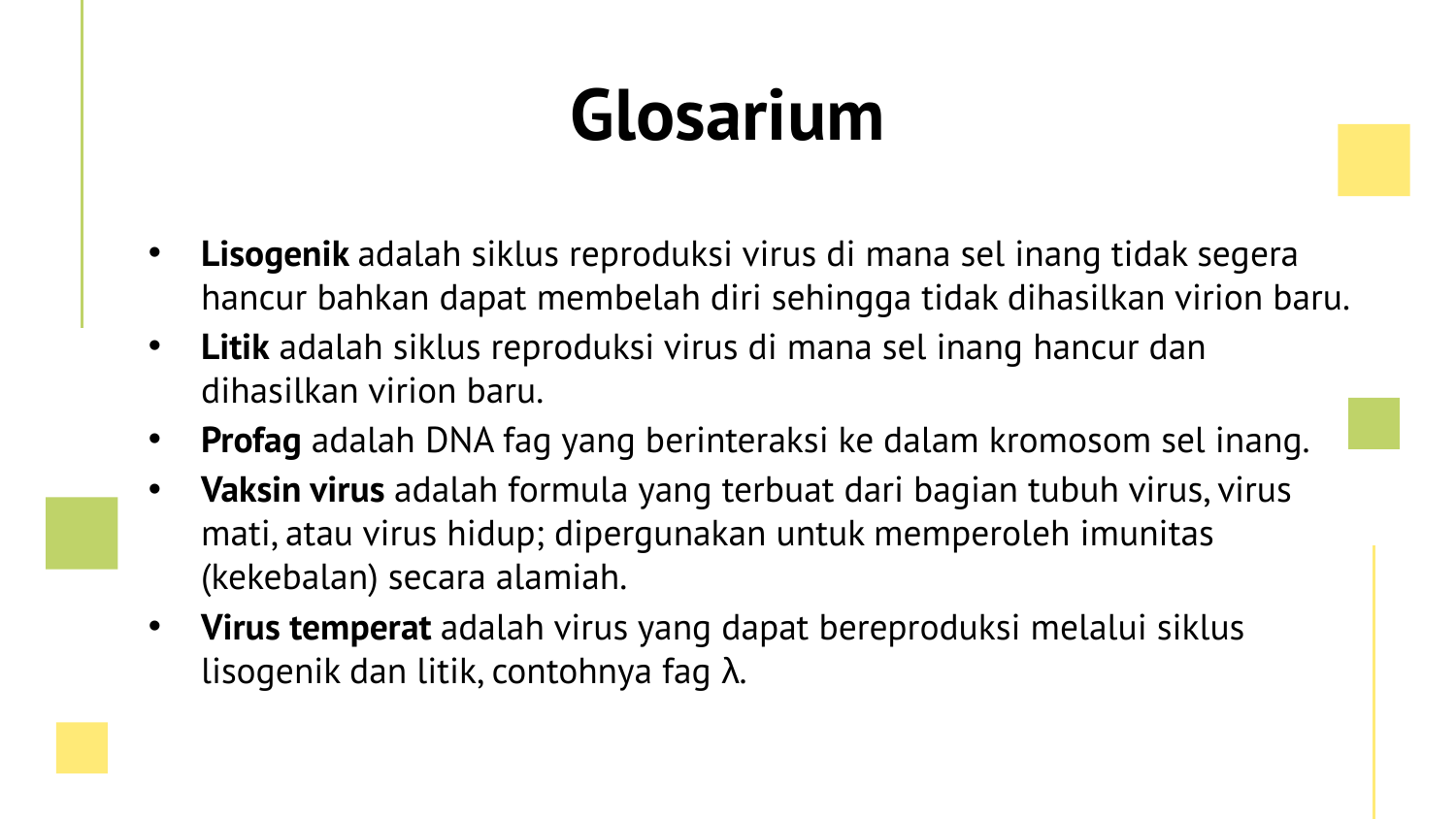

# Glosarium
Lisogenik adalah siklus reproduksi virus di mana sel inang tidak segera hancur bahkan dapat membelah diri sehingga tidak dihasilkan virion baru.
Litik adalah siklus reproduksi virus di mana sel inang hancur dan dihasilkan virion baru.
Profag adalah DNA fag yang berinteraksi ke dalam kromosom sel inang.
Vaksin virus adalah formula yang terbuat dari bagian tubuh virus, virus mati, atau virus hidup; dipergunakan untuk memperoleh imunitas (kekebalan) secara alamiah.
Virus temperat adalah virus yang dapat bereproduksi melalui siklus lisogenik dan litik, contohnya fag λ.